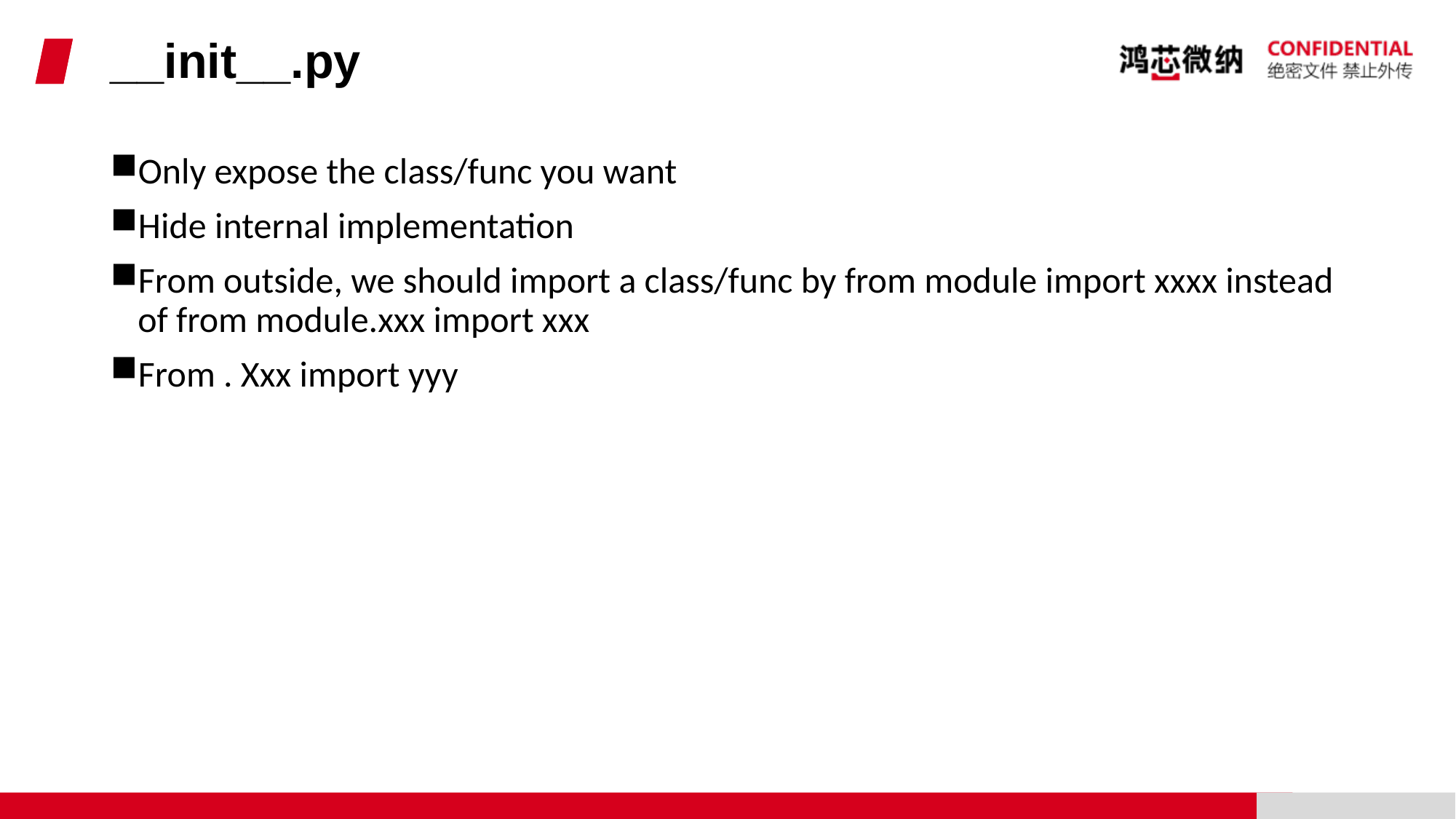

# __init__.py
Only expose the class/func you want
Hide internal implementation
From outside, we should import a class/func by from module import xxxx instead of from module.xxx import xxx
From . Xxx import yyy